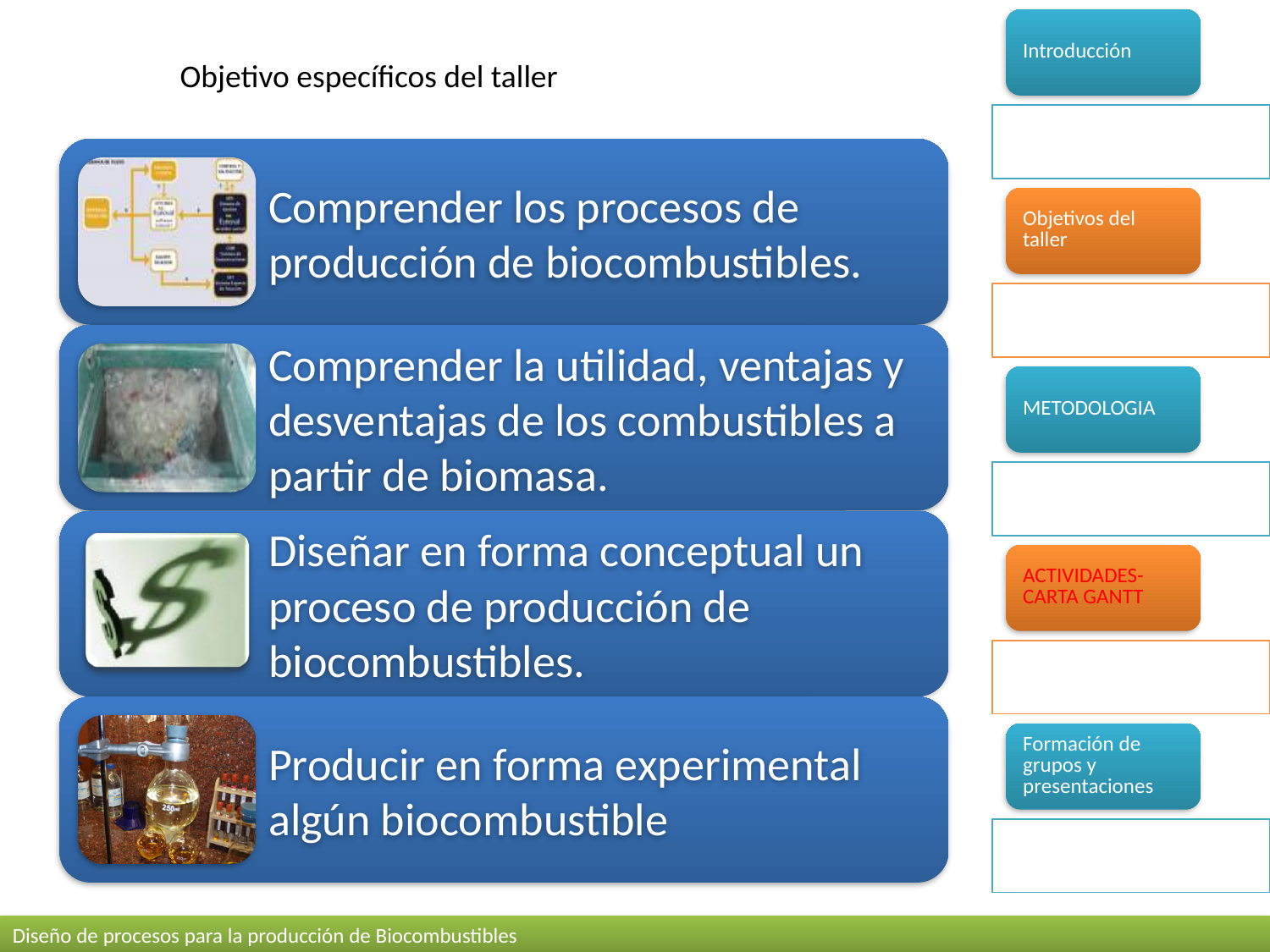

Introducción
Objetivos del taller
ACTIVIDADES-CARTA GANTT
METODOLOGIA
Formación de grupos y presentaciones
 Objetivo específicos del taller
Comprender los procesos de producción de biocombustibles.
Comprender la utilidad, ventajas y desventajas de los combustibles a partir de biomasa.
Diseñar en forma conceptual un proceso de producción de biocombustibles.
Producir en forma experimental algún biocombustible

Diseño de procesos para la producción de Biocombustibles